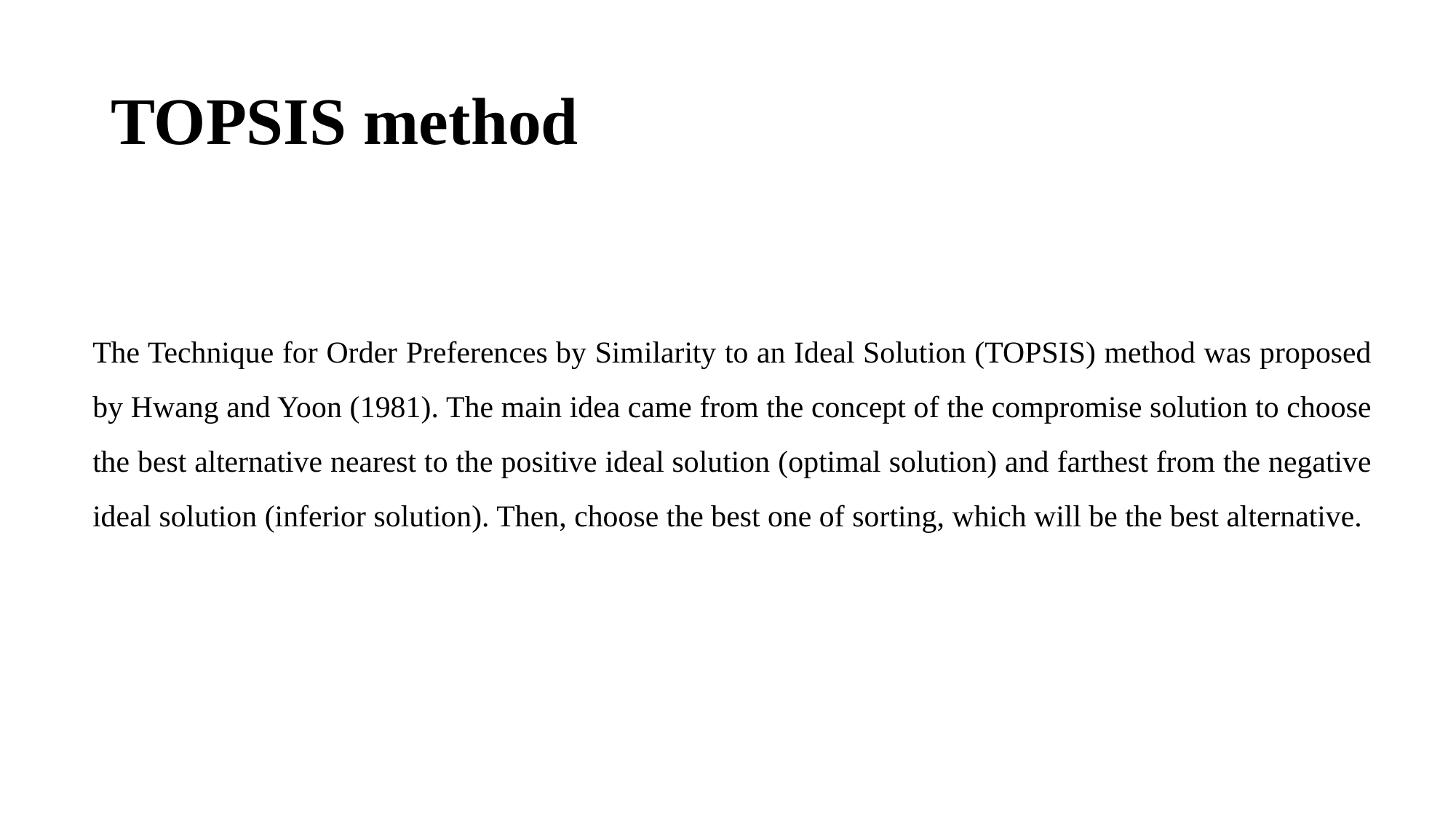

# TOPSIS method
The Technique for Order Preferences by Similarity to an Ideal Solution (TOPSIS) method was proposed by Hwang and Yoon (1981). The main idea came from the concept of the compromise solution to choose the best alternative nearest to the positive ideal solution (optimal solution) and farthest from the negative ideal solution (inferior solution). Then, choose the best one of sorting, which will be the best alternative.